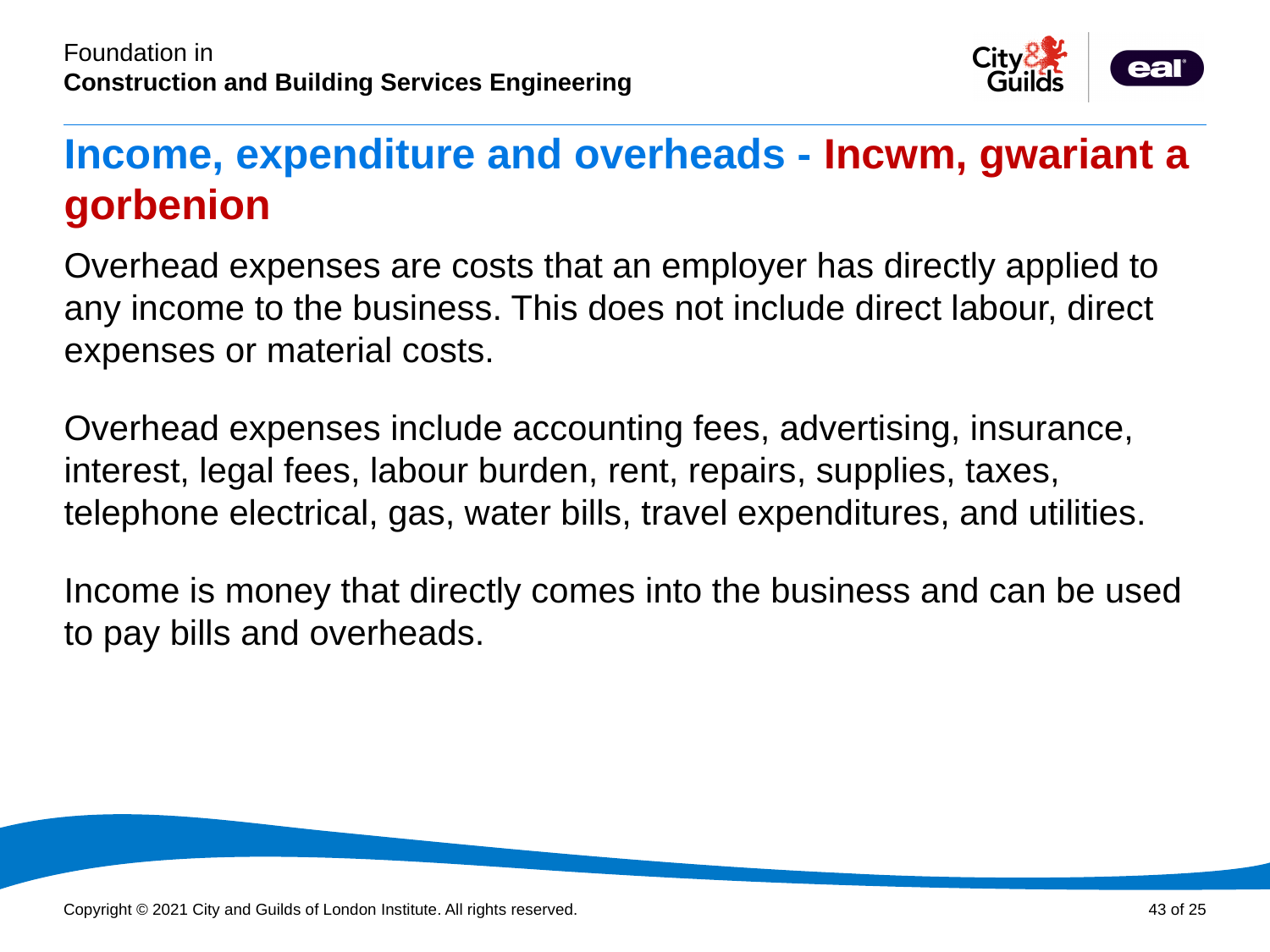

# Income, expenditure and overheads - Incwm, gwariant a gorbenion
Overhead expenses are costs that an employer has directly applied to any income to the business. This does not include direct labour, direct expenses or material costs.
Overhead expenses include accounting fees, advertising, insurance, interest, legal fees, labour burden, rent, repairs, supplies, taxes, telephone electrical, gas, water bills, travel expenditures, and utilities.
Income is money that directly comes into the business and can be used to pay bills and overheads.